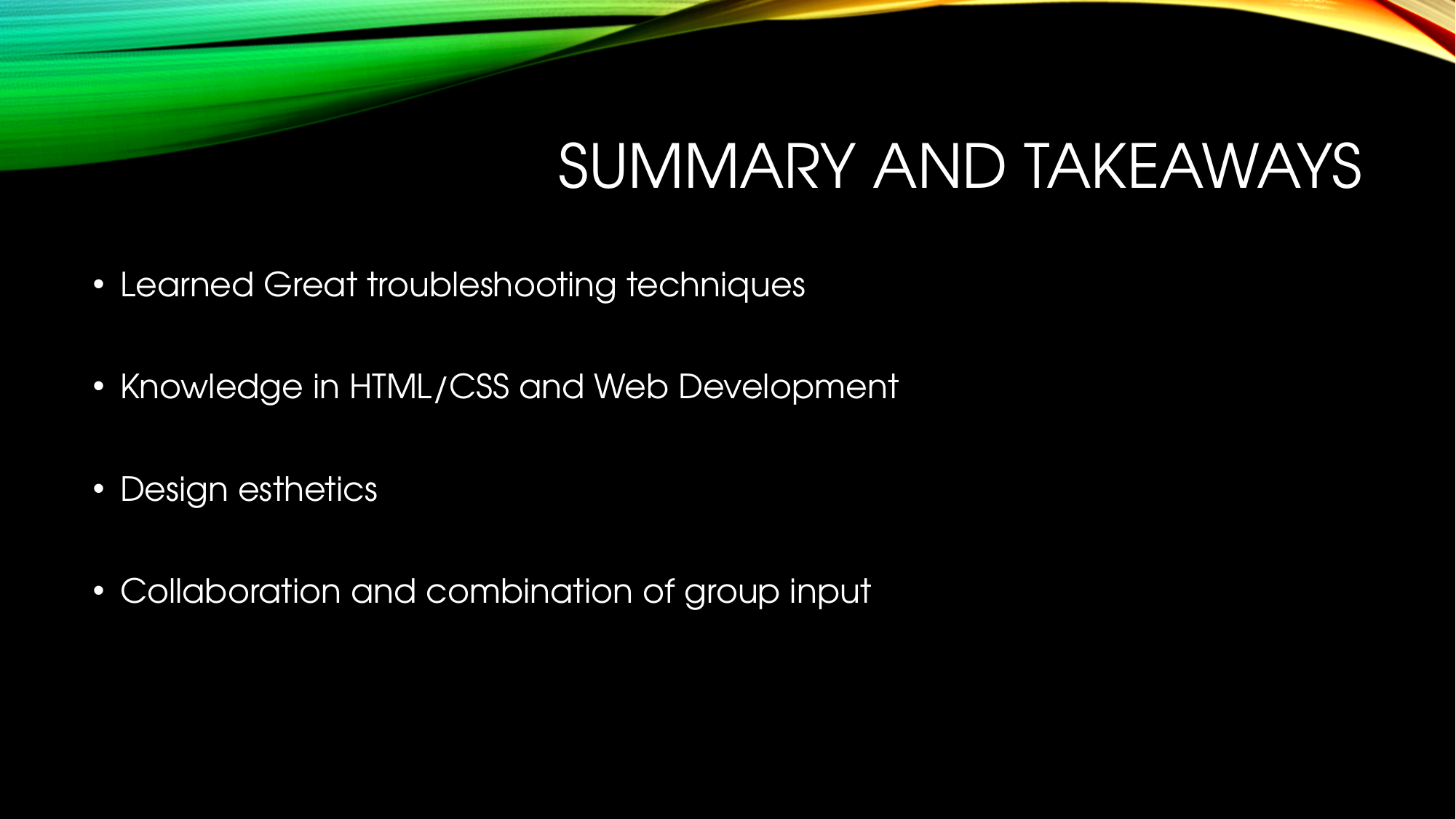

# Summary and takeaways
Learned Great troubleshooting techniques

Knowledge in HTML/CSS and Web Development

Design esthetics

Collaboration and combination of group input